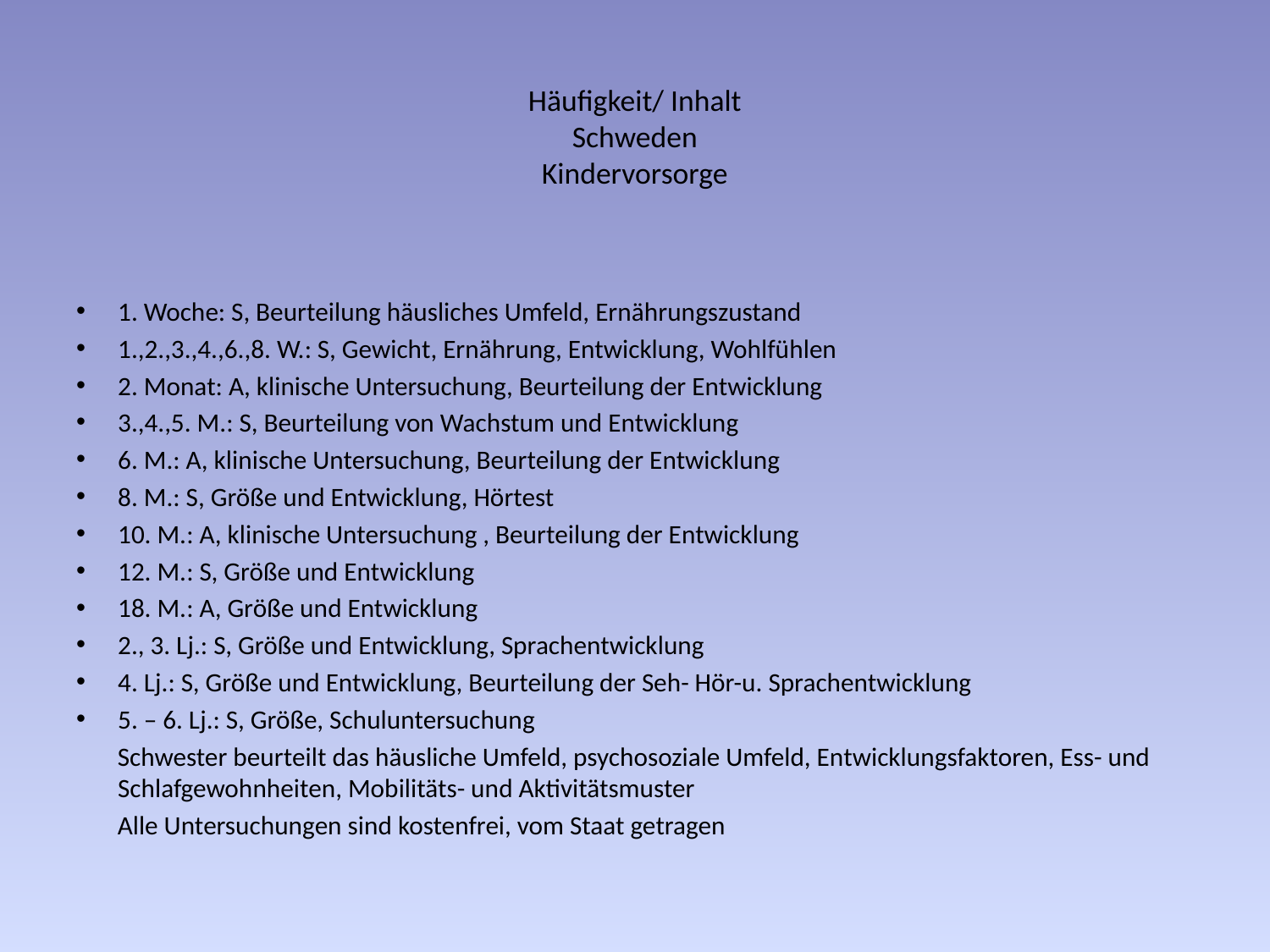

# Häufigkeit/ Inhalt Schweden Kindervorsorge

1. Woche: S, Beurteilung häusliches Umfeld, Ernährungszustand
1.,2.,3.,4.,6.,8. W.: S, Gewicht, Ernährung, Entwicklung, Wohlfühlen
2. Monat: A, klinische Untersuchung, Beurteilung der Entwicklung
3.,4.,5. M.: S, Beurteilung von Wachstum und Entwicklung
6. M.: A, klinische Untersuchung, Beurteilung der Entwicklung
8. M.: S, Größe und Entwicklung, Hörtest
10. M.: A, klinische Untersuchung , Beurteilung der Entwicklung
12. M.: S, Größe und Entwicklung
18. M.: A, Größe und Entwicklung
2., 3. Lj.: S, Größe und Entwicklung, Sprachentwicklung
4. Lj.: S, Größe und Entwicklung, Beurteilung der Seh- Hör-u. Sprachentwicklung
5. – 6. Lj.: S, Größe, Schuluntersuchung
       Schwester beurteilt das häusliche Umfeld, psychosoziale Umfeld, Entwicklungsfaktoren, Ess- und Schlafgewohnheiten, Mobilitäts- und Aktivitätsmuster
       Alle Untersuchungen sind kostenfrei, vom Staat getragen